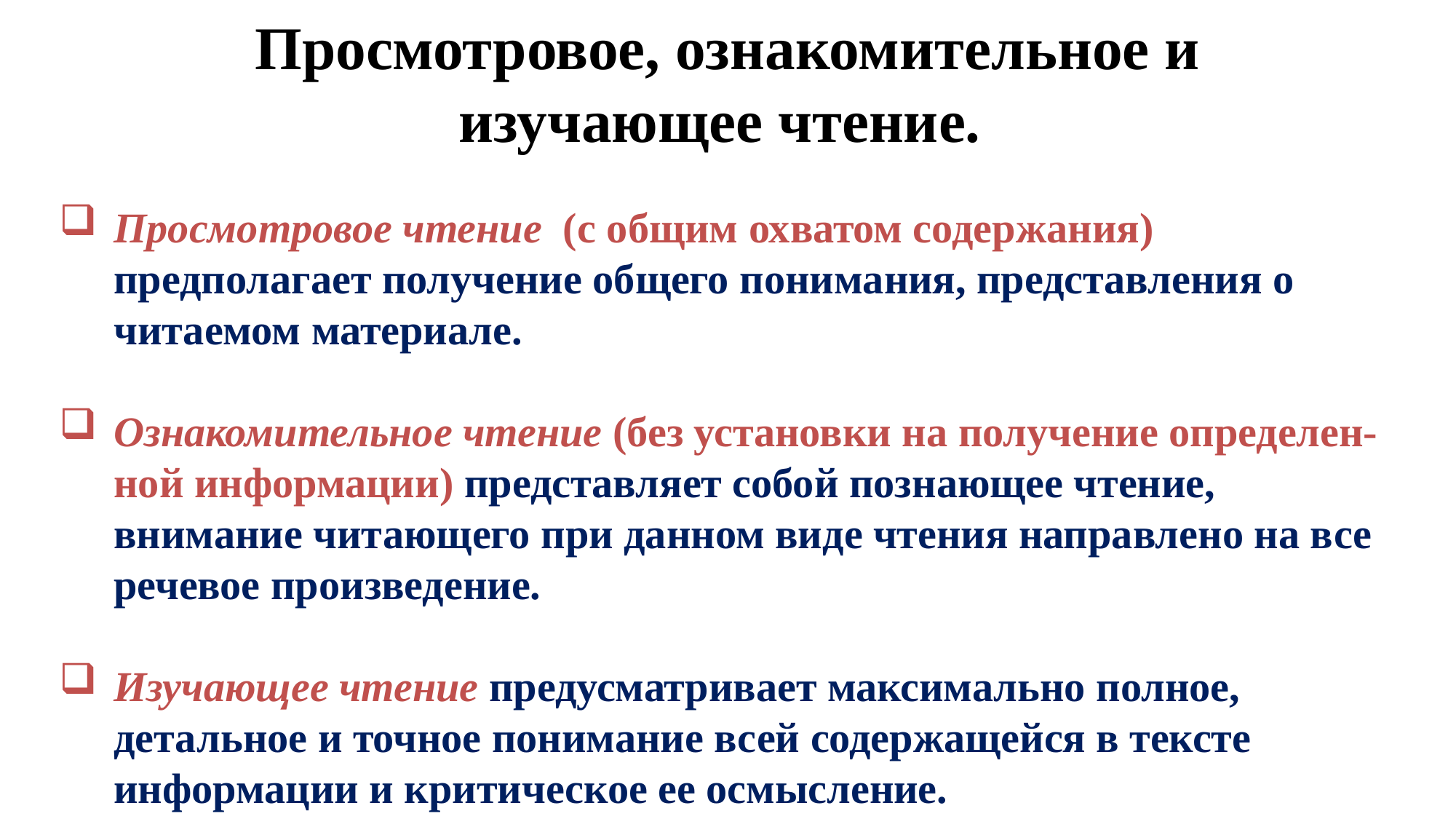

# Просмотровое, ознакомительное и изучающее чтение.
Просмотровое чтение  (с общим охватом содержания) предполагает получение общего понимания, представления о читаемом материале.

Ознакомительное чтение (без установки на получение определен-ной информации) представляет собой познающее чтение, внимание читающего при данном виде чтения направлено на все речевое произведение.

Изучающее чтение предусматривает максимально полное, детальное и точное понимание всей содержащейся в тексте информации и критическое ее осмысление.